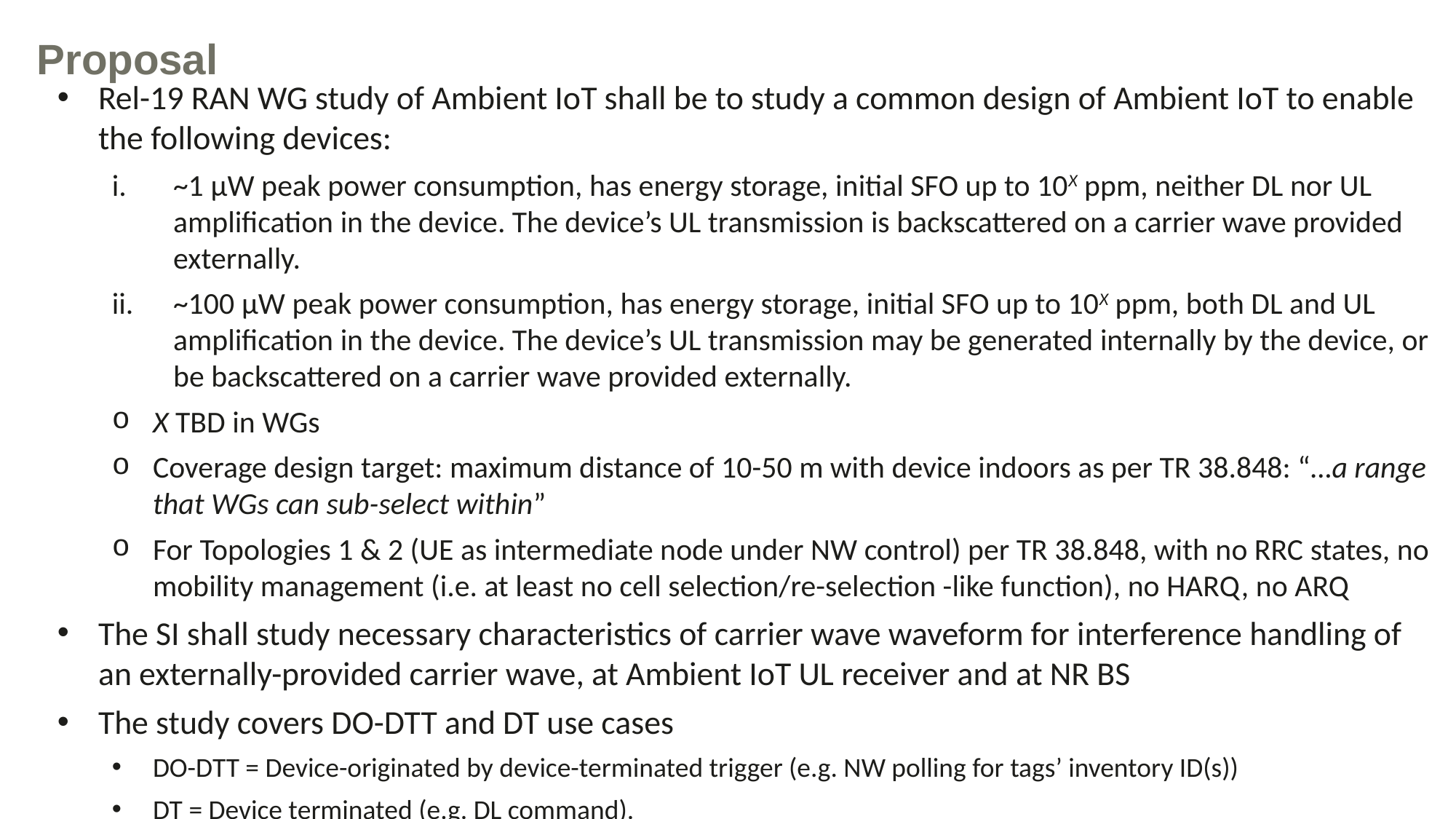

Proposal
Rel-19 RAN WG study of Ambient IoT shall be to study a common design of Ambient IoT to enable the following devices:
~1 µW peak power consumption, has energy storage, initial SFO up to 10X ppm, neither DL nor UL amplification in the device. The device’s UL transmission is backscattered on a carrier wave provided externally.
~100 µW peak power consumption, has energy storage, initial SFO up to 10X ppm, both DL and UL amplification in the device. The device’s UL transmission may be generated internally by the device, or be backscattered on a carrier wave provided externally.
X TBD in WGs
Coverage design target: maximum distance of 10-50 m with device indoors as per TR 38.848: “…a range that WGs can sub-select within”
For Topologies 1 & 2 (UE as intermediate node under NW control) per TR 38.848, with no RRC states, no mobility management (i.e. at least no cell selection/re-selection -like function), no HARQ, no ARQ
The SI shall study necessary characteristics of carrier wave waveform for interference handling of an externally-provided carrier wave, at Ambient IoT UL receiver and at NR BS
The study covers DO-DTT and DT use cases
DO-DTT = Device-originated by device-terminated trigger (e.g. NW polling for tags’ inventory ID(s))
DT = Device terminated (e.g. DL command).